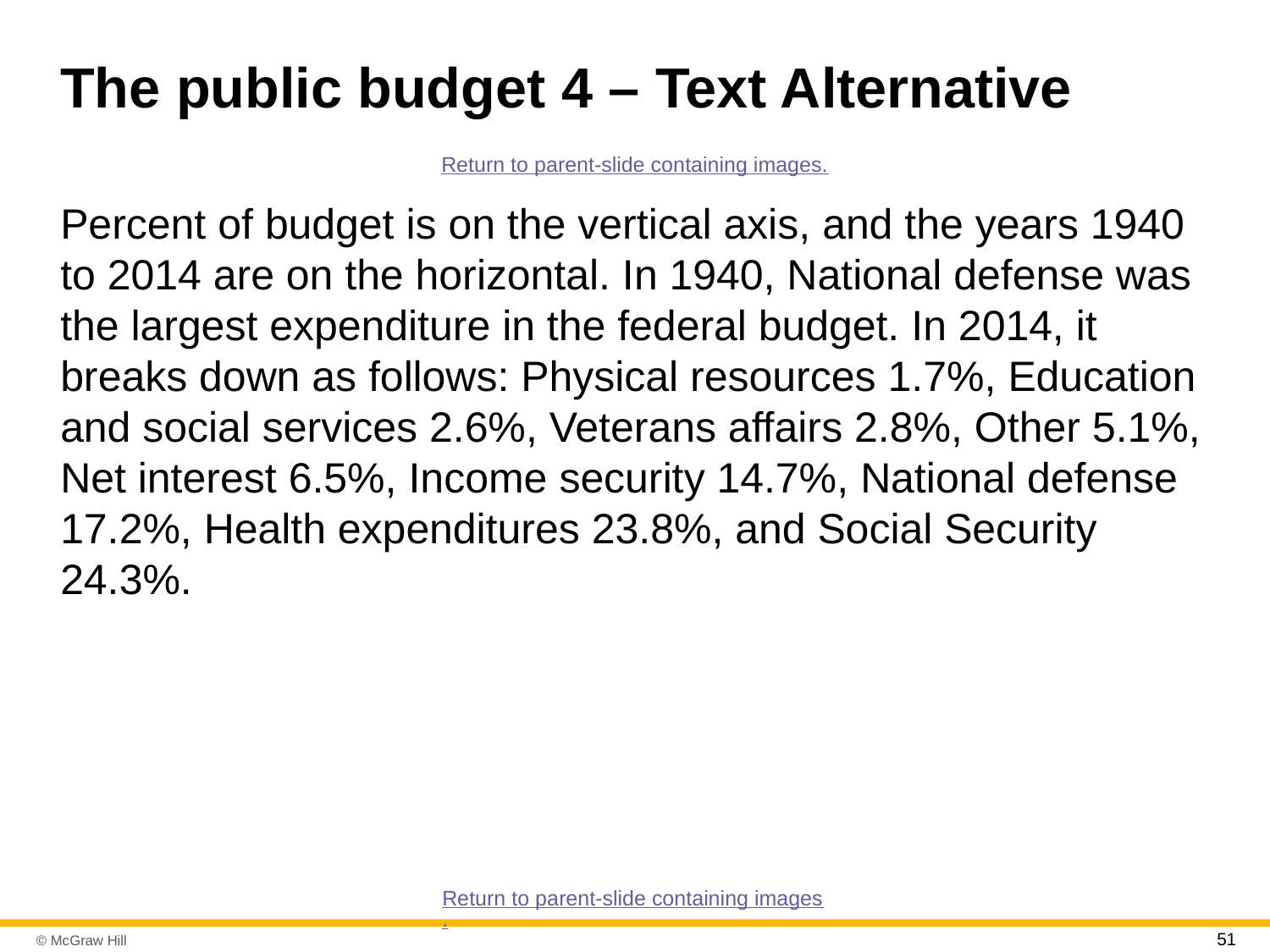

# The public budget 4 – Text Alternative
Return to parent-slide containing images.
Percent of budget is on the vertical axis, and the years 1940 to 2014 are on the horizontal. In 1940, National defense was the largest expenditure in the federal budget. In 2014, it breaks down as follows: Physical resources 1.7%, Education and social services 2.6%, Veterans affairs 2.8%, Other 5.1%, Net interest 6.5%, Income security 14.7%, National defense 17.2%, Health expenditures 23.8%, and Social Security 24.3%.
Return to parent-slide containing images.